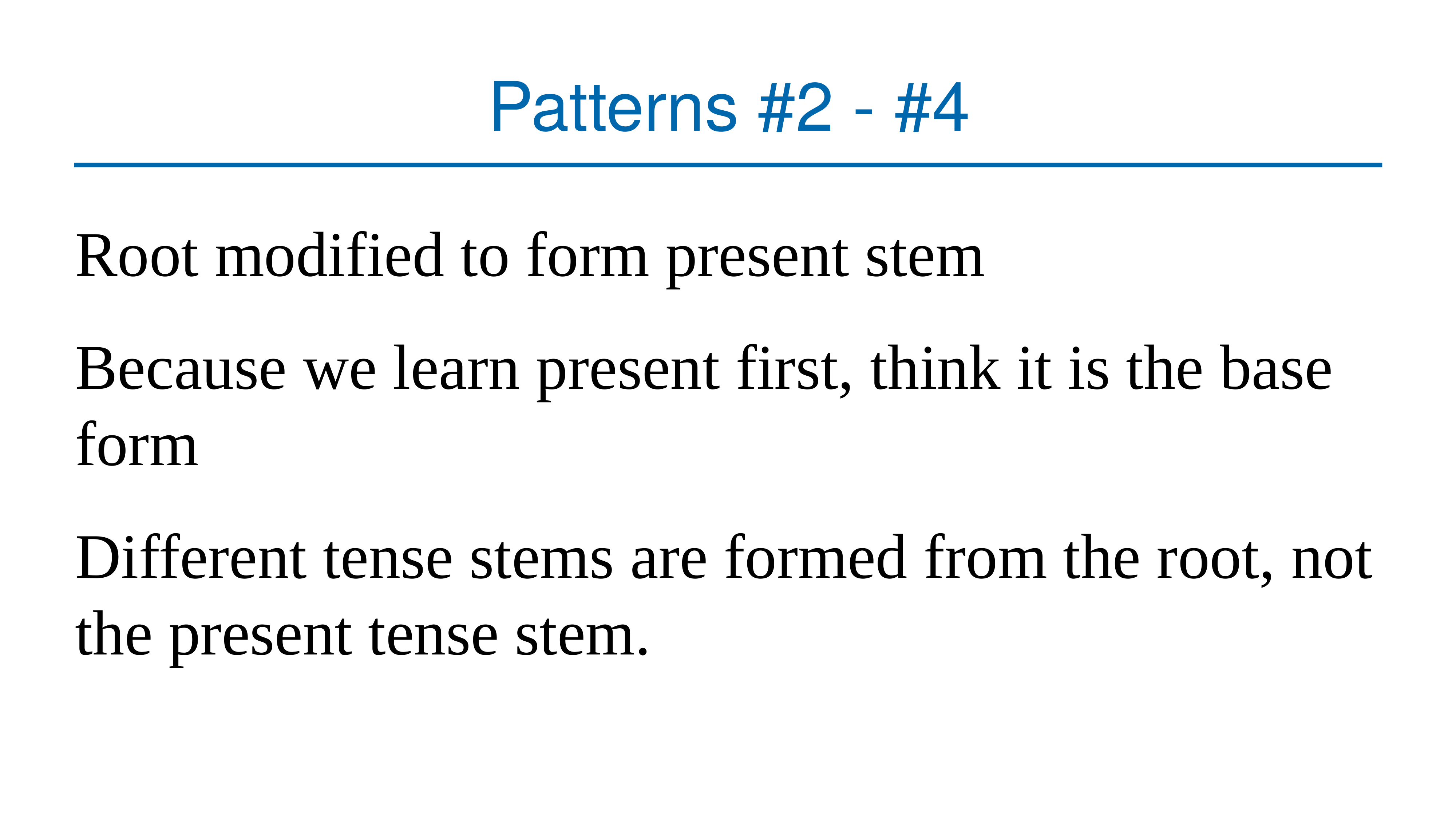

# Patterns #2 - #4
Root modified to form present stem
Because we learn present first, think it is the base form
Different tense stems are formed from the root, not the present tense stem.